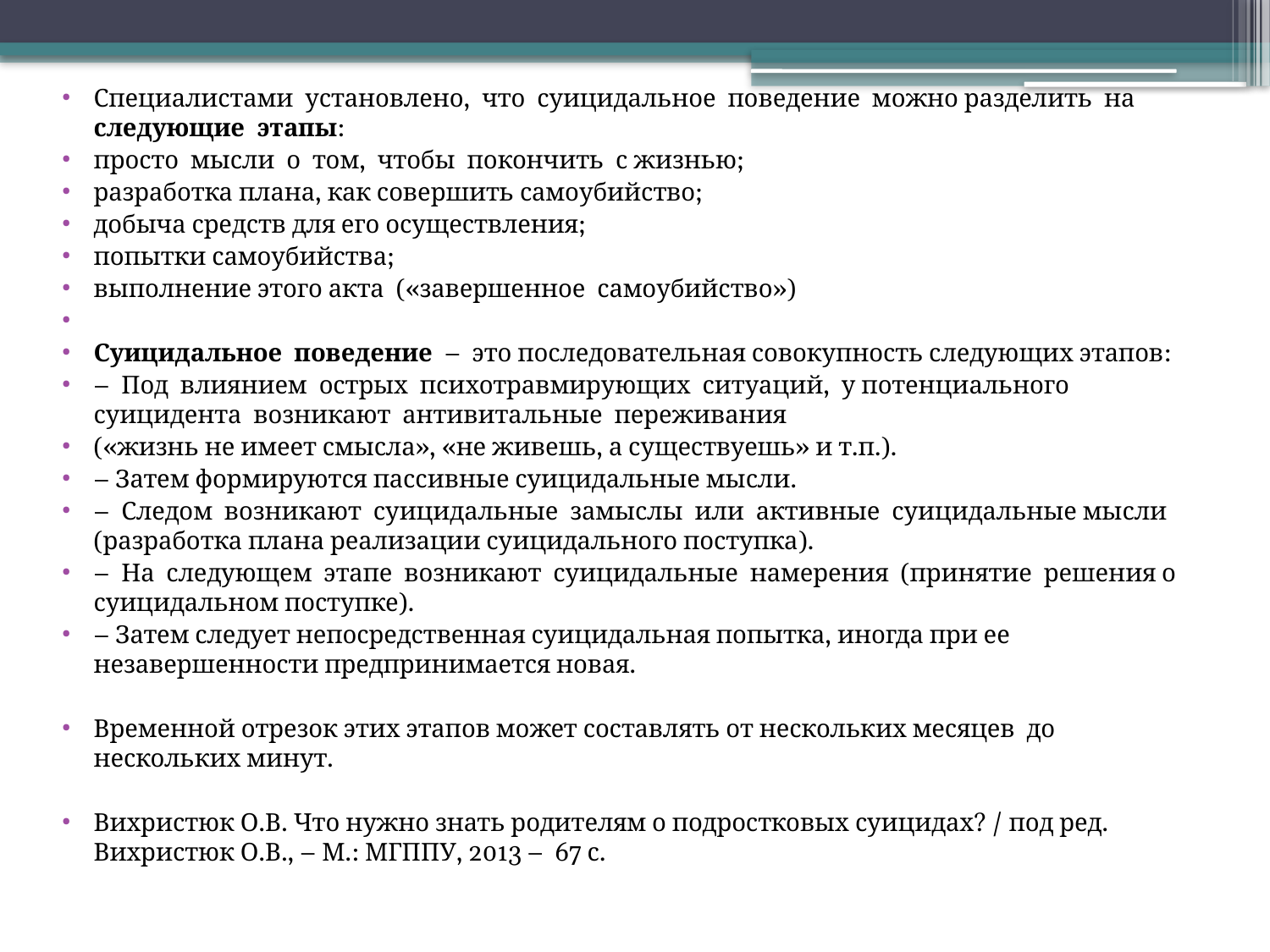

Специалистами  установлено,  что  суицидальное  поведение  можно разделить  на  следующие  этапы:
просто  мысли  о  том,  чтобы  покончить  с жизнью;
разработка плана, как совершить самоубийство;
добыча средств для его осуществления;
попытки самоубийства;
выполнение этого акта  («завершенное  самоубийство»)

Суицидальное  поведение  –  это последовательная совокупность следующих этапов:
–  Под  влиянием  острых  психотравмирующих  ситуаций,  у потенциального  суицидента  возникают  антивитальные  переживания
(«жизнь не имеет смысла», «не живешь, а существуешь» и т.п.).
– Затем формируются пассивные суицидальные мысли.
–  Следом  возникают  суицидальные  замыслы  или  активные  суицидальные мысли (разработка плана реализации суицидального поступка).
–  На  следующем  этапе  возникают  суицидальные  намерения  (принятие  решения о суицидальном поступке).
– Затем следует непосредственная суицидальная попытка, иногда при ее незавершенности предпринимается новая.

Временной отрезок этих этапов может составлять от нескольких месяцев  до нескольких минут.

Вихристюк О.В. Что нужно знать родителям о подростковых суицидах? / под ред. Вихристюк О.В., – М.: МГППУ, 2013 –  67 с.